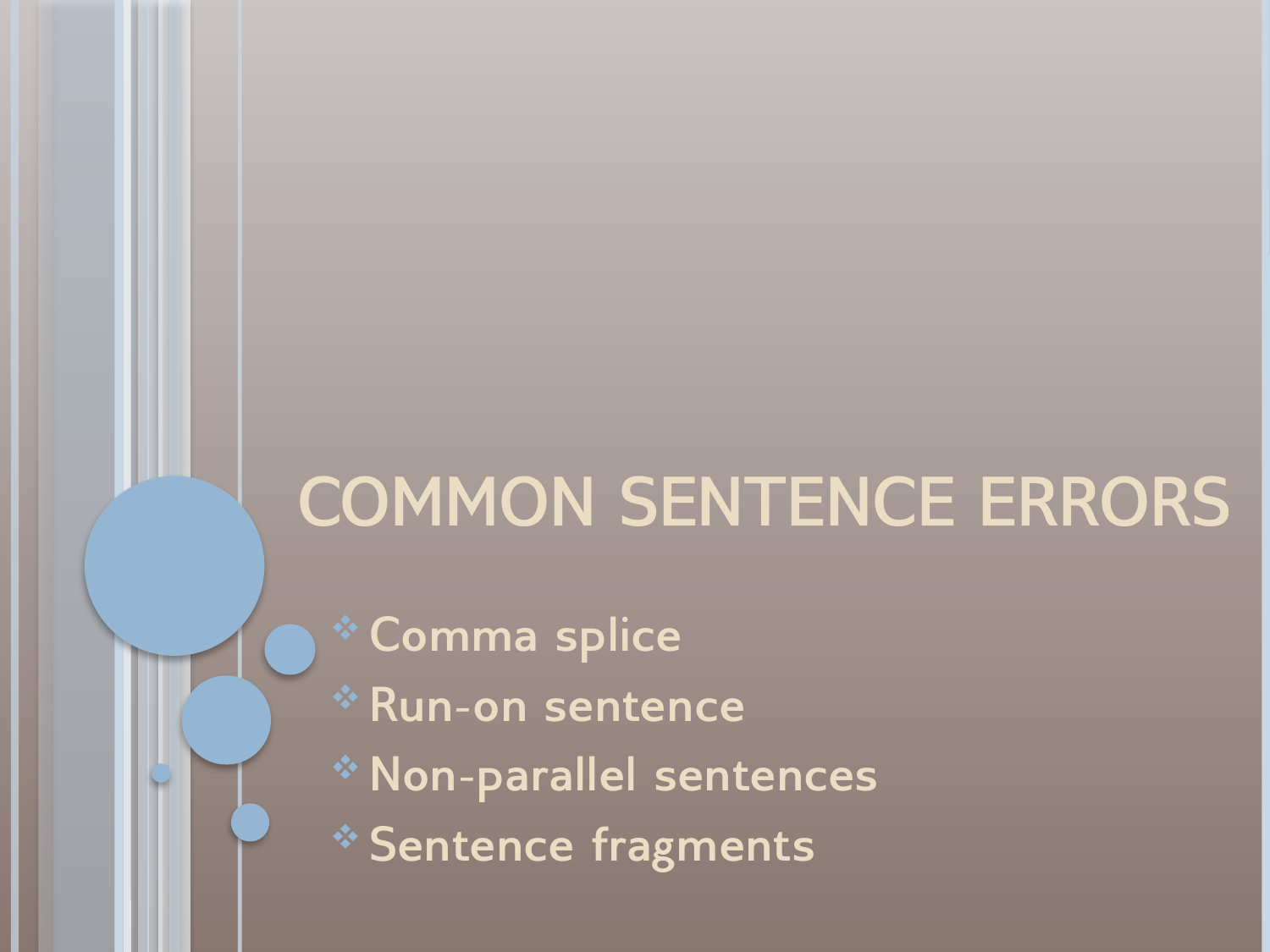

# Common sentence errors
Comma splice
Run-on sentence
Non-parallel sentences
Sentence fragments